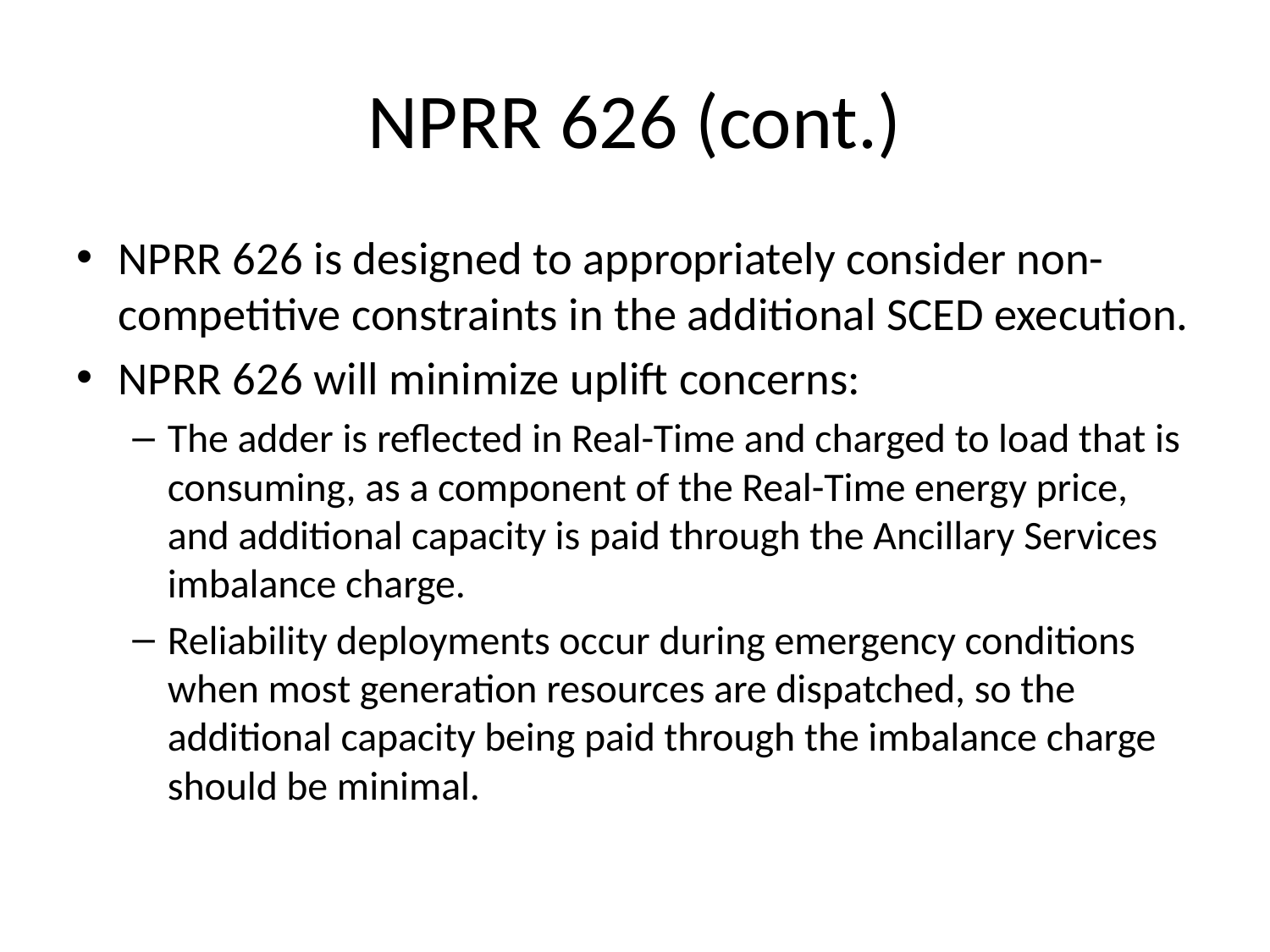

# NPRR 626 (cont.)
NPRR 626 is designed to appropriately consider non-competitive constraints in the additional SCED execution.
NPRR 626 will minimize uplift concerns:
The adder is reflected in Real-Time and charged to load that is consuming, as a component of the Real-Time energy price, and additional capacity is paid through the Ancillary Services imbalance charge.
Reliability deployments occur during emergency conditions when most generation resources are dispatched, so the additional capacity being paid through the imbalance charge should be minimal.